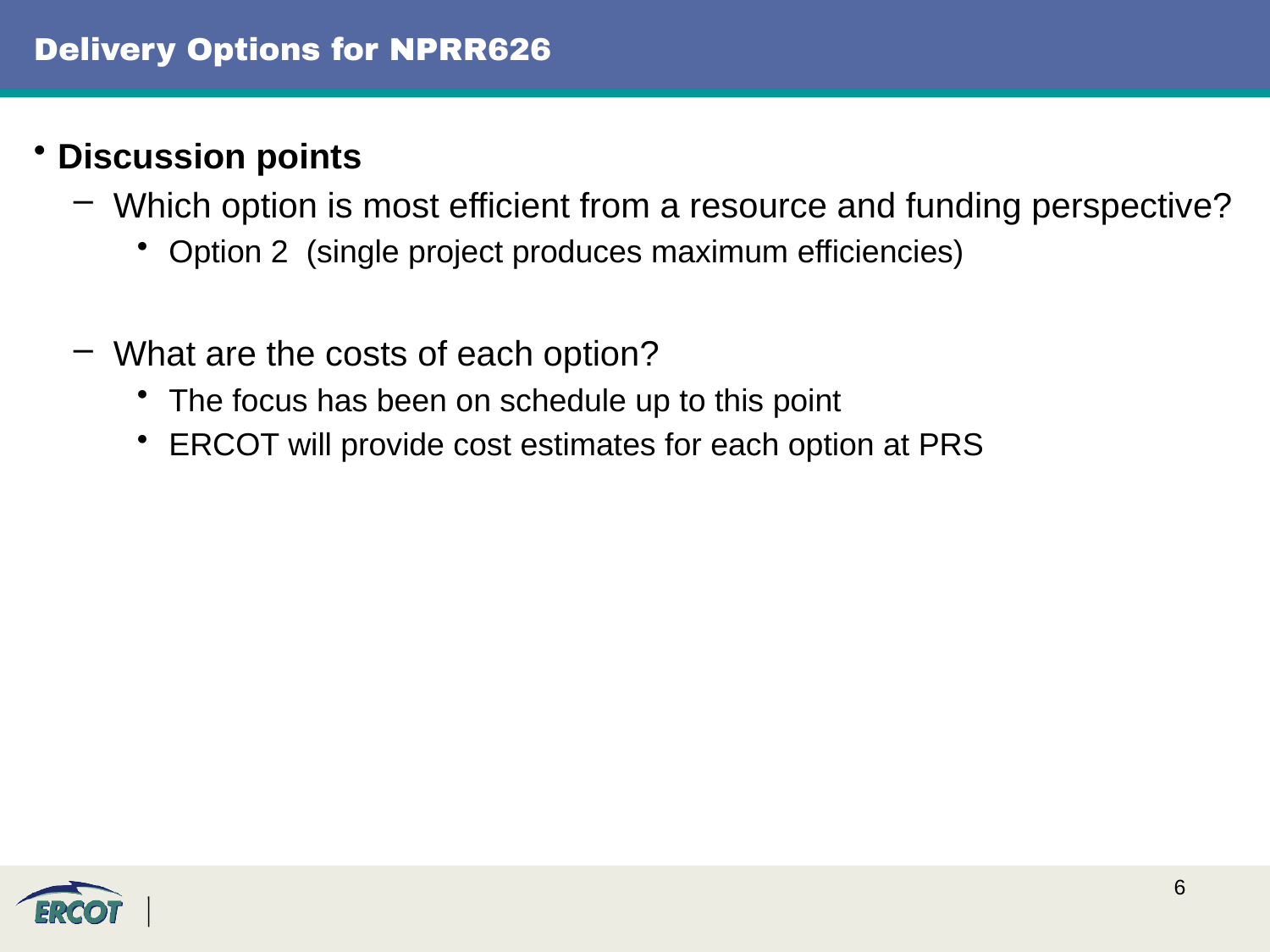

# Delivery Options for NPRR626
Discussion points
Which option is most efficient from a resource and funding perspective?
Option 2  (single project produces maximum efficiencies)

What are the costs of each option?
The focus has been on schedule up to this point
ERCOT will provide cost estimates for each option at PRS